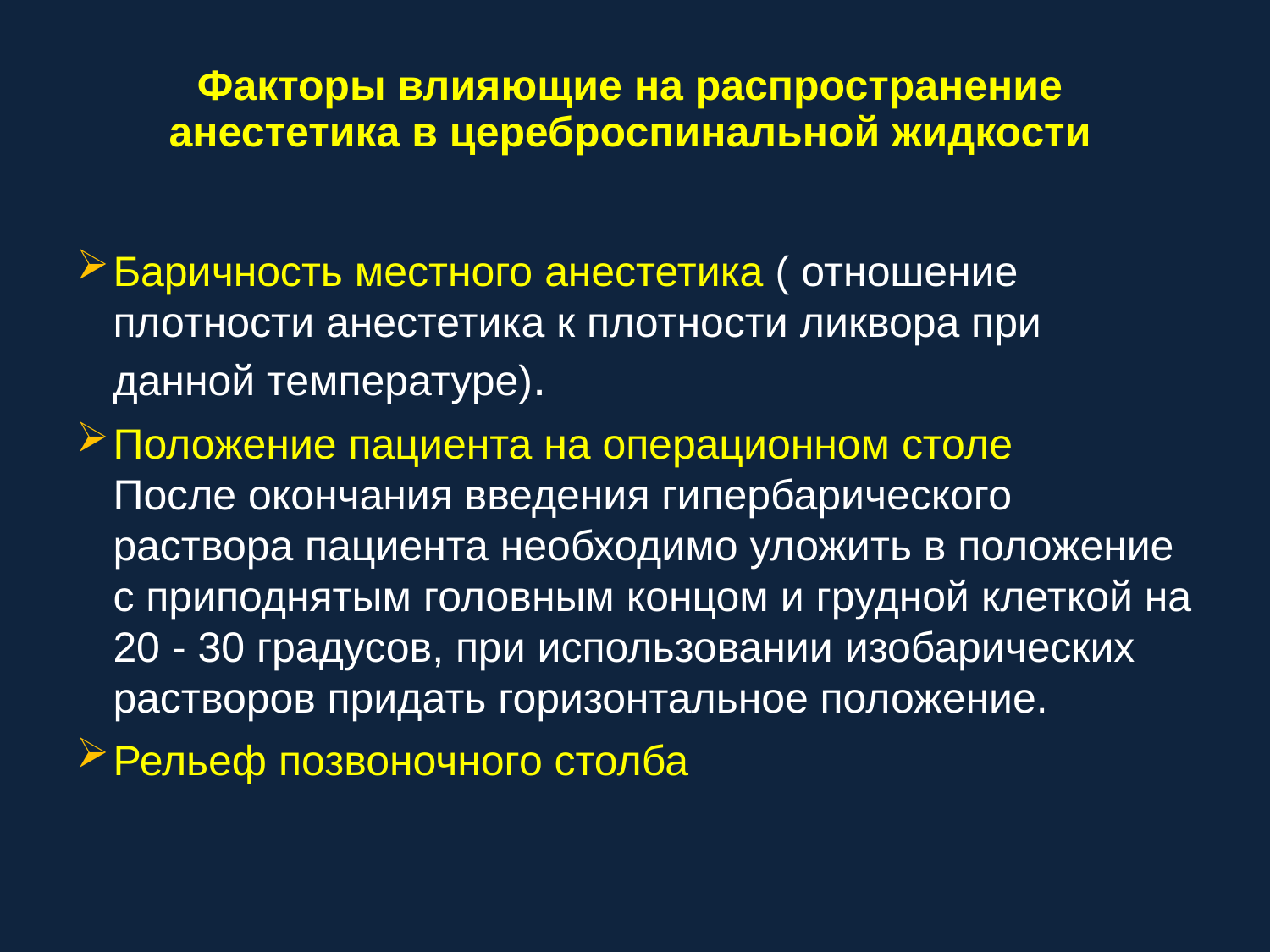

Факторы влияющие на распространение анестетика в цереброспинальной жидкости
Баричность местного анестетика ( отношение плотности анестетика к плотности ликвора при данной температуре).
Положение пациента на операционном столе      После окончания введения гипербарического раствора пациента необходимо уложить в положение с приподнятым головным концом и грудной клеткой на 20 - 30 градусов, при использовании изобарических растворов придать горизонтальное положение.
Рельеф позвоночного столба